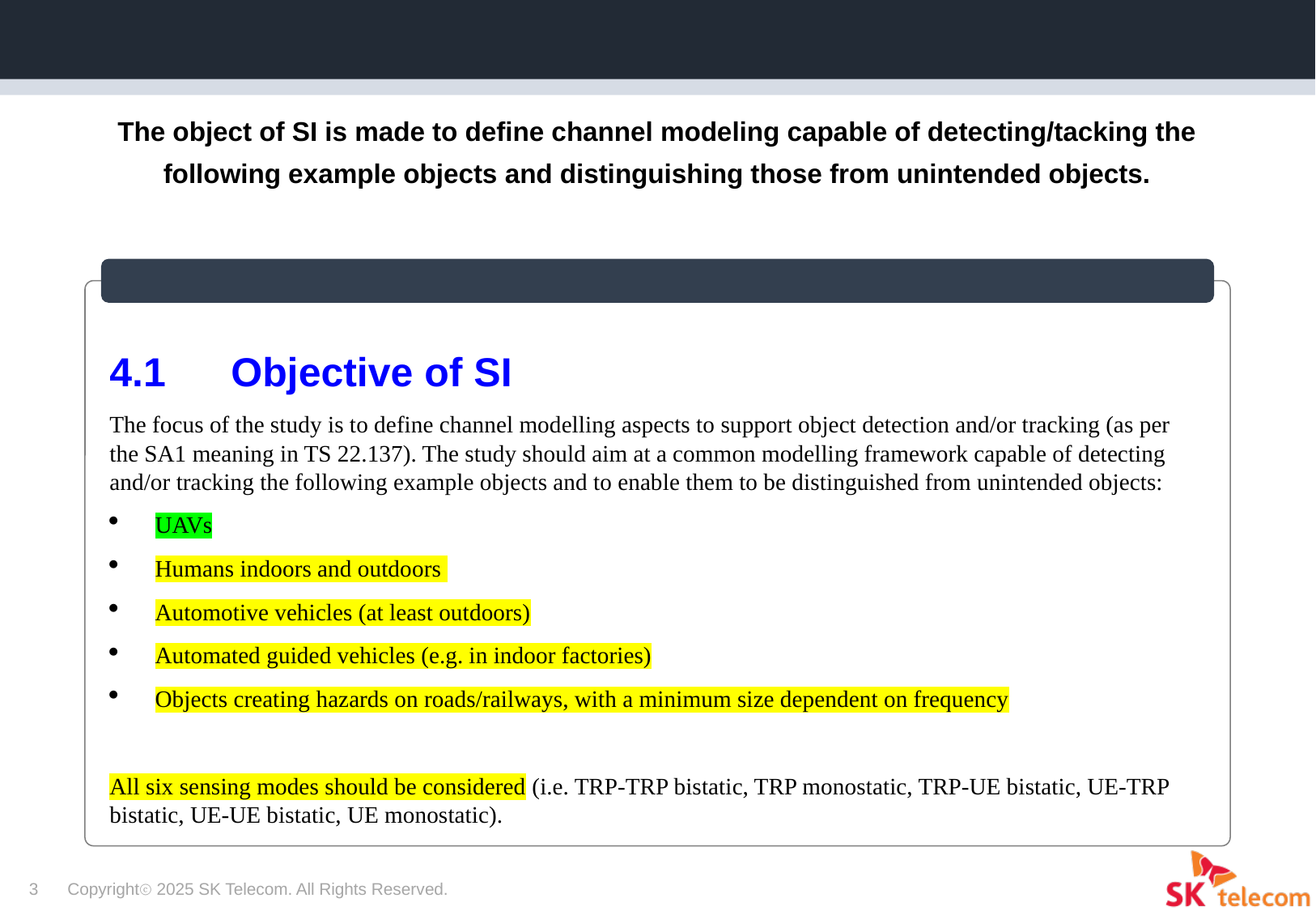

SID: Objective of SI
RP-250192
The object of SI is made to define channel modeling capable of detecting/tacking the following example objects and distinguishing those from unintended objects.
RP-242348 Revised SID: Study on channel modelling for Integrated Sensing And Communication (ISAC) for NR
≈
4.1	Objective of SI
The focus of the study is to define channel modelling aspects to support object detection and/or tracking (as per the SA1 meaning in TS 22.137). The study should aim at a common modelling framework capable of detecting and/or tracking the following example objects and to enable them to be distinguished from unintended objects:
UAVs
Humans indoors and outdoors
Automotive vehicles (at least outdoors)
Automated guided vehicles (e.g. in indoor factories)
Objects creating hazards on roads/railways, with a minimum size dependent on frequency

All six sensing modes should be considered (i.e. TRP-TRP bistatic, TRP monostatic, TRP-UE bistatic, UE-TRP bistatic, UE-UE bistatic, UE monostatic).